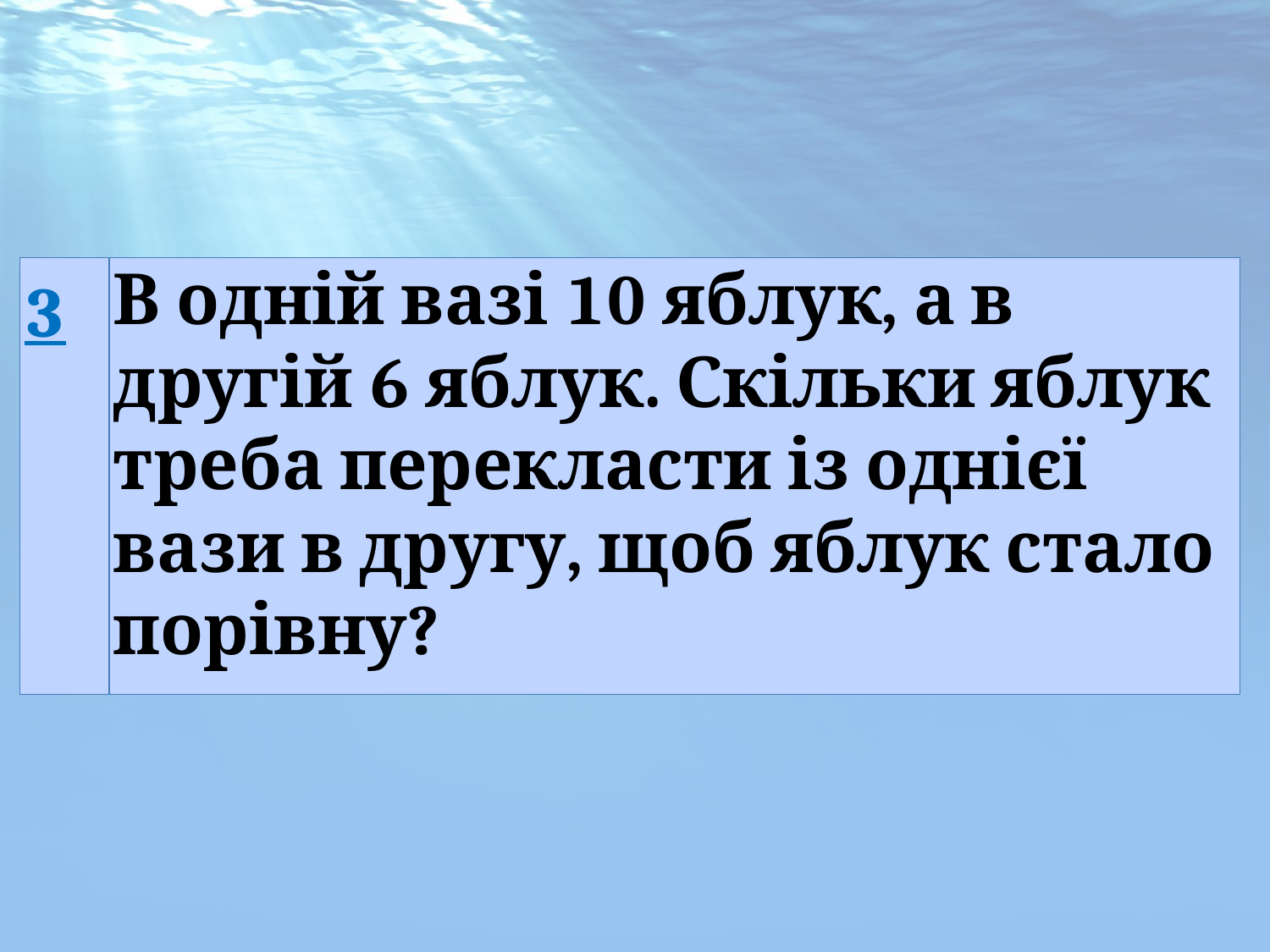

| 3 | В одній вазі 10 яблук, а в другій 6 яблук. Скільки яблук треба перекласти із однієї вази в другу, щоб яблук стало порівну? |
| --- | --- |